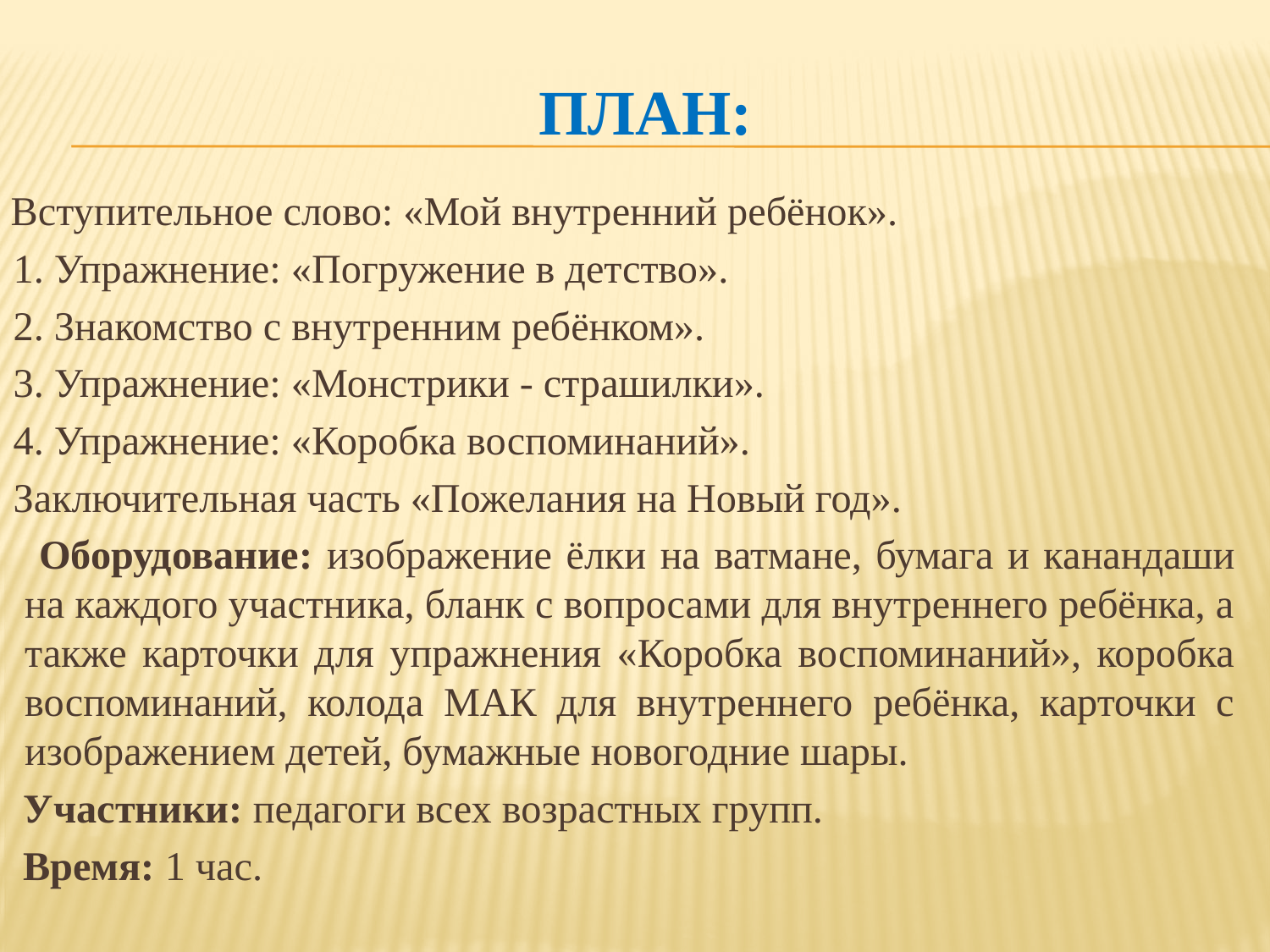

# План:
   Вступительное слово: «Мой внутренний ребёнок».
   1. Упражнение: «Погружение в детство».
   2. Знакомство с внутренним ребёнком».
   3. Упражнение: «Монстрики - страшилки».
   4. Упражнение: «Коробка воспоминаний».
   Заключительная часть «Пожелания на Новый год».
    Оборудование: изображение ёлки на ватмане, бумага и канандаши на каждого участника, бланк с вопросами для внутреннего ребёнка, а также карточки для упражнения «Коробка воспоминаний», коробка воспоминаний, колода МАК для внутреннего ребёнка, карточки с изображением детей, бумажные новогодние шары.
    Участники: педагоги всех возрастных групп.
    Время: 1 час.